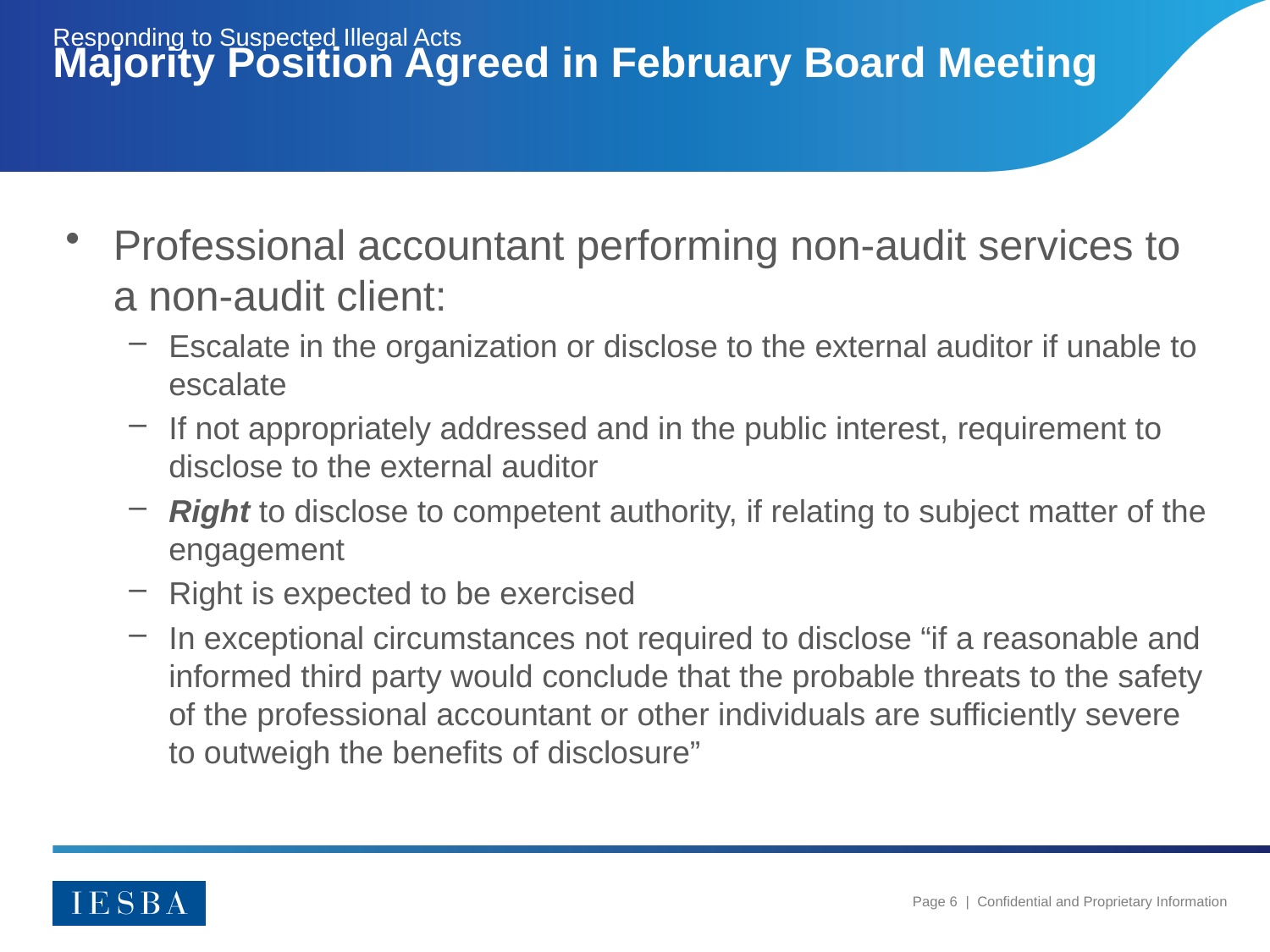

Responding to Suspected Illegal Acts

# Majority Position Agreed in February Board Meeting
Professional accountant performing non-audit services to a non-audit client:
Escalate in the organization or disclose to the external auditor if unable to escalate
If not appropriately addressed and in the public interest, requirement to disclose to the external auditor
Right to disclose to competent authority, if relating to subject matter of the engagement
Right is expected to be exercised
In exceptional circumstances not required to disclose “if a reasonable and informed third party would conclude that the probable threats to the safety of the professional accountant or other individuals are sufficiently severe to outweigh the benefits of disclosure”